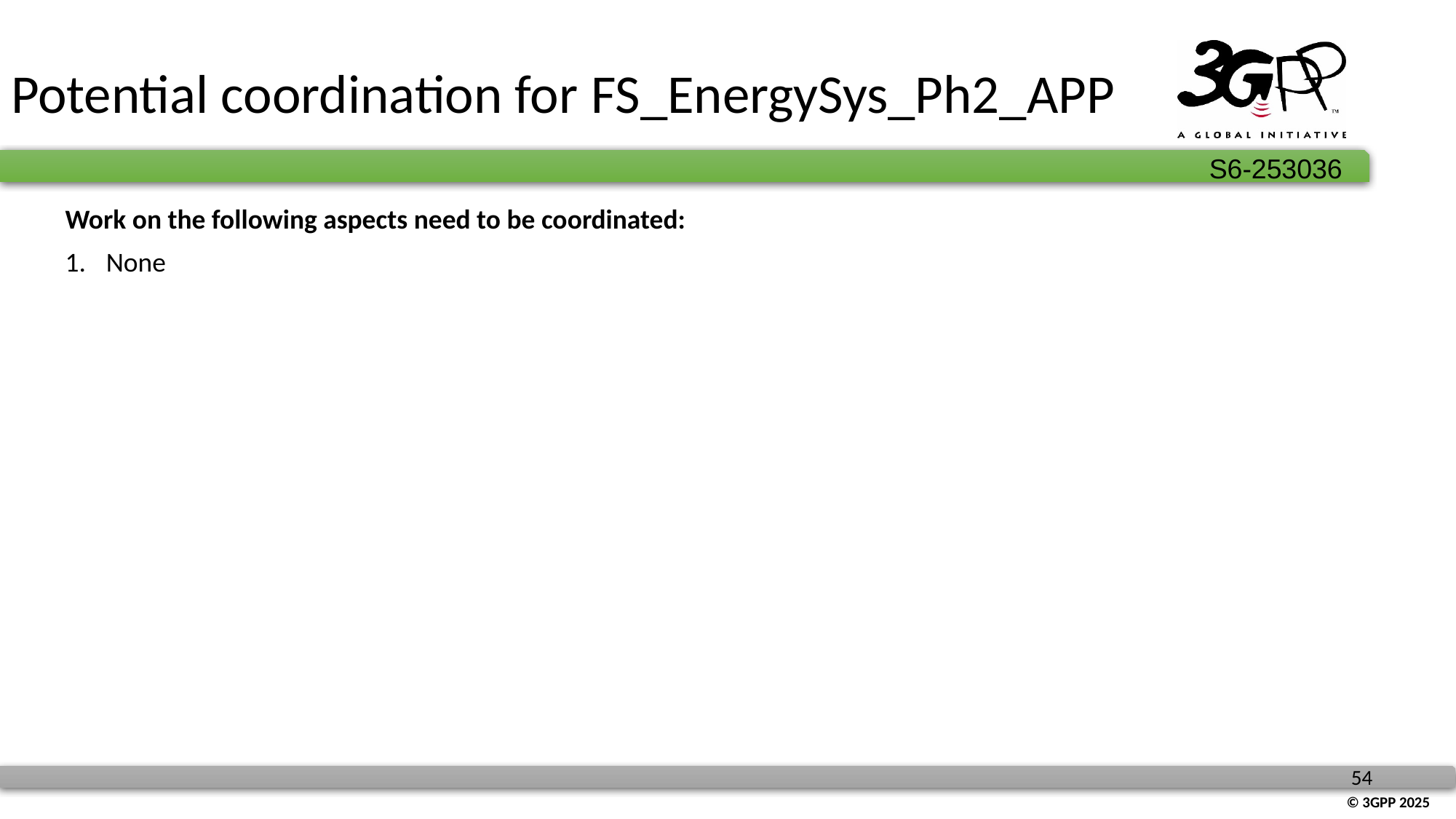

# Potential coordination for FS_EnergySys_Ph2_APP
Work on the following aspects need to be coordinated:
None